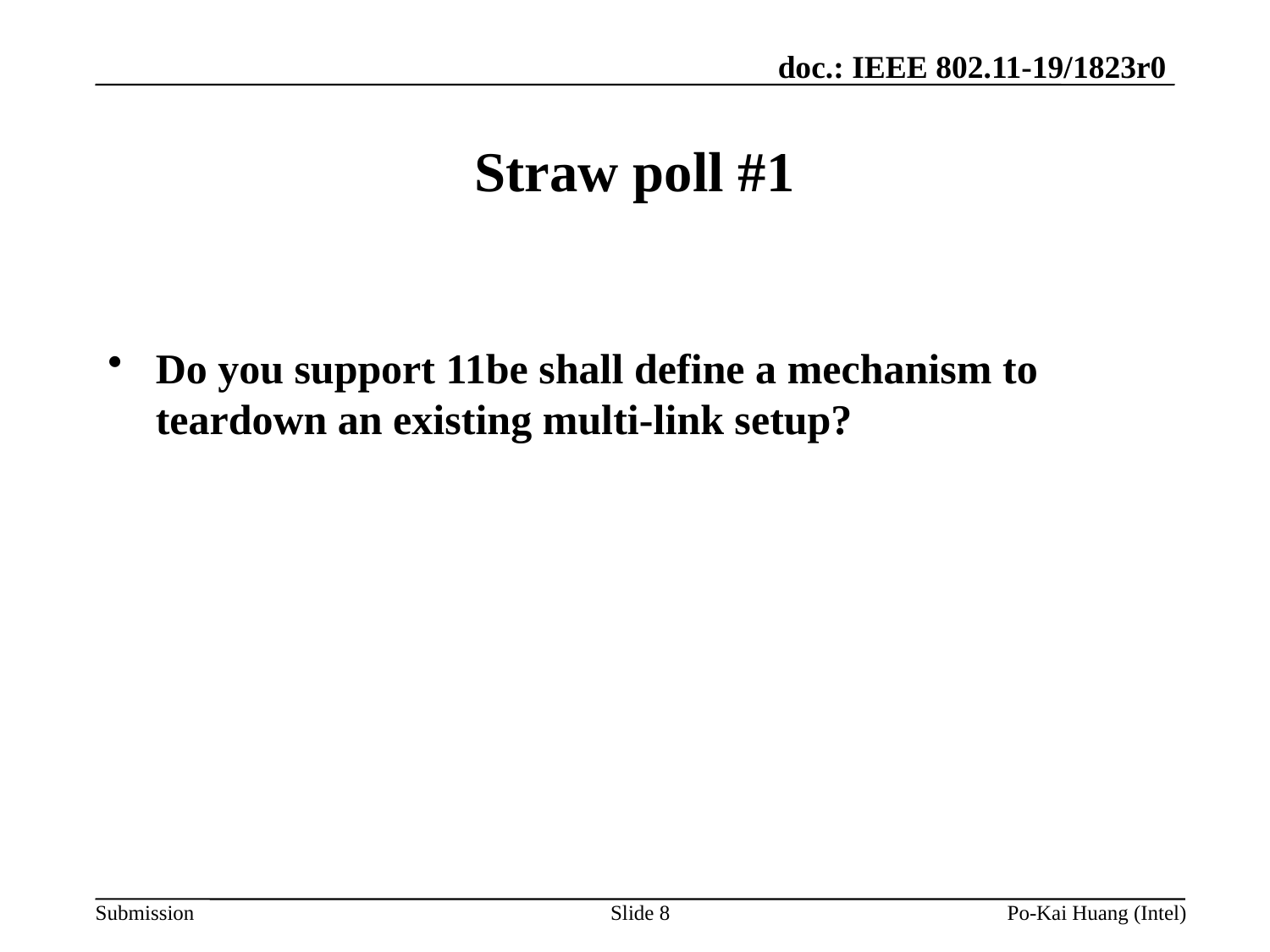

# Straw poll #1

Do you support 11be shall define a mechanism to teardown an existing multi-link setup?

Slide 8
Po-Kai Huang (Intel)